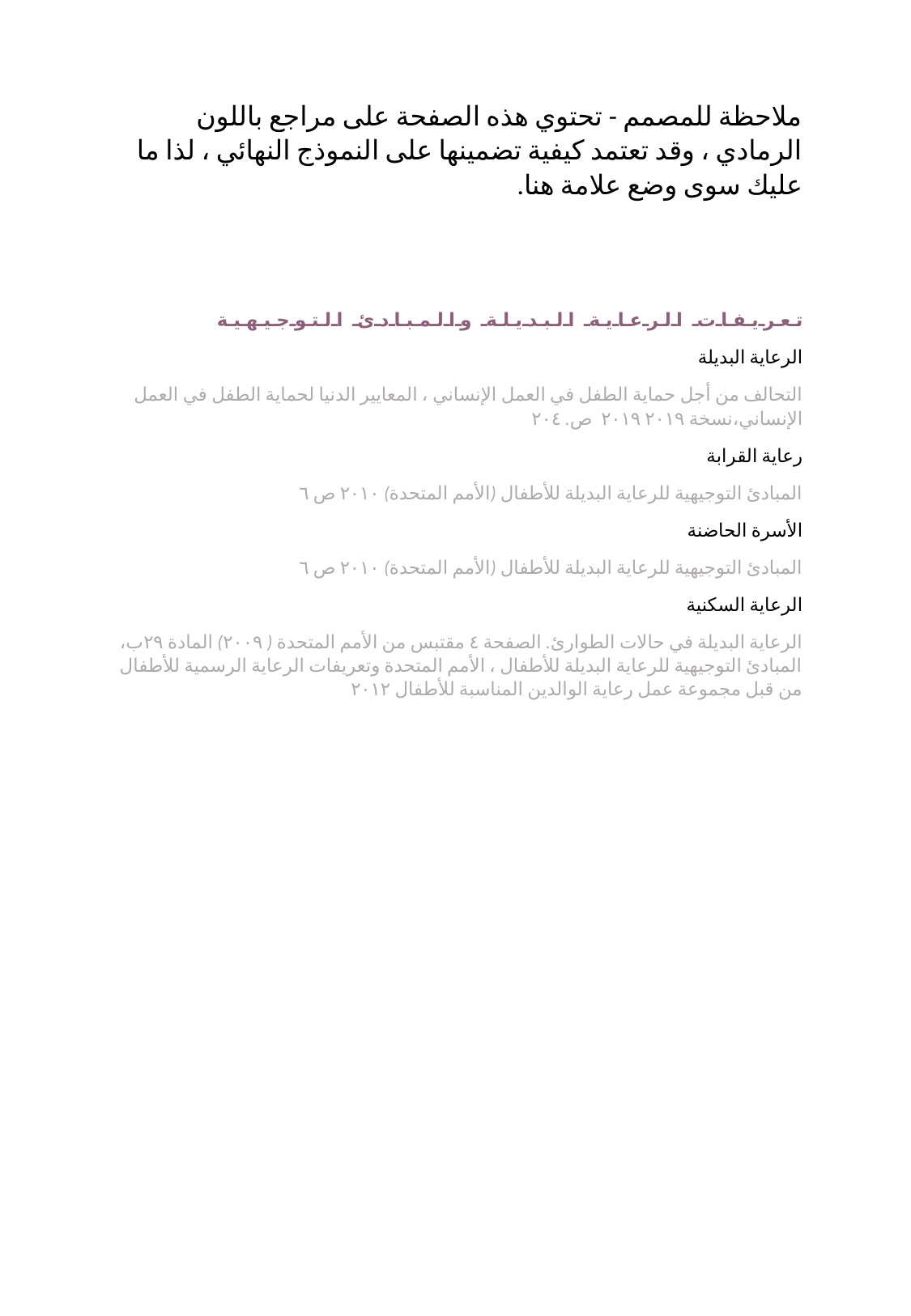

ملاحظة للمصمم - تحتوي هذه الصفحة على مراجع باللون الرمادي ، وقد تعتمد كيفية تضمينها على النموذج النهائي ، لذا ما عليك سوى وضع علامة هنا.
تعريفات الرعاية البديلة والمبادئ التوجيهية
الرعاية البديلة
التحالف من أجل حماية الطفل في العمل الإنساني ، المعايير الدنيا لحماية الطفل في العمل الإنساني،نسخة ٢٠١٩ ٢٠١٩  ص. ٢٠٤
رعاية القرابة
المبادئ التوجيهية للرعاية البديلة للأطفال (الأمم المتحدة) ٢٠١٠ ص ٦
الأسرة الحاضنة
المبادئ التوجيهية للرعاية البديلة للأطفال (الأمم المتحدة) ٢٠١٠ ص ٦
الرعاية السكنية
الرعاية البديلة في حالات الطوارئ. الصفحة ٤ مقتبس من الأمم المتحدة ( ٢٠٠٩) المادة ٢٩ب،  المبادئ التوجيهية للرعاية البديلة للأطفال ، الأمم المتحدة وتعريفات الرعاية الرسمية للأطفال من قبل مجموعة عمل رعاية الوالدين المناسبة للأطفال ٢٠١٢